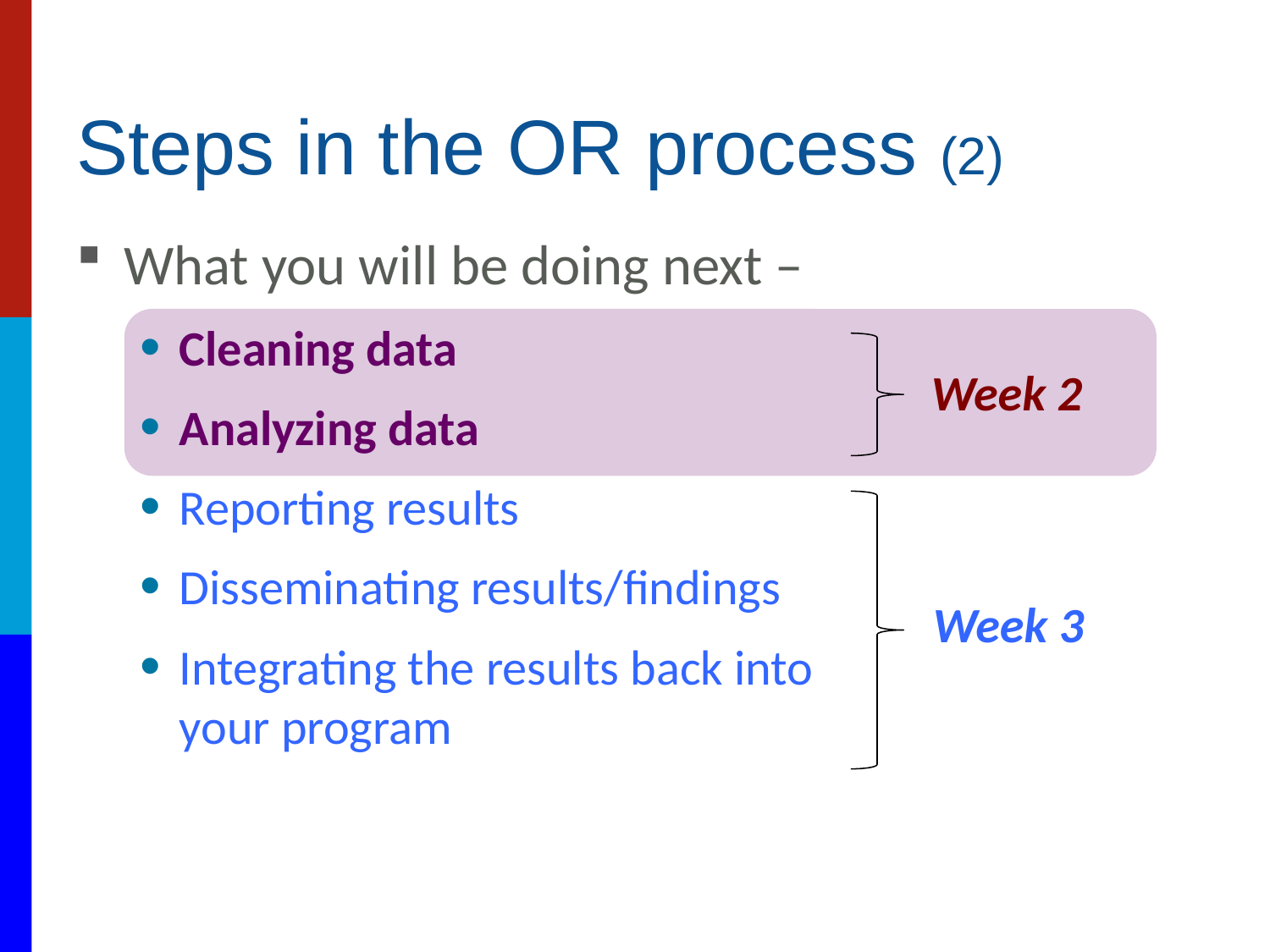

# Steps in the OR process (2)
What you will be doing next –
Cleaning data
Analyzing data
Reporting results
Disseminating results/findings
Integrating the results back into your program

Week 2

Week 3